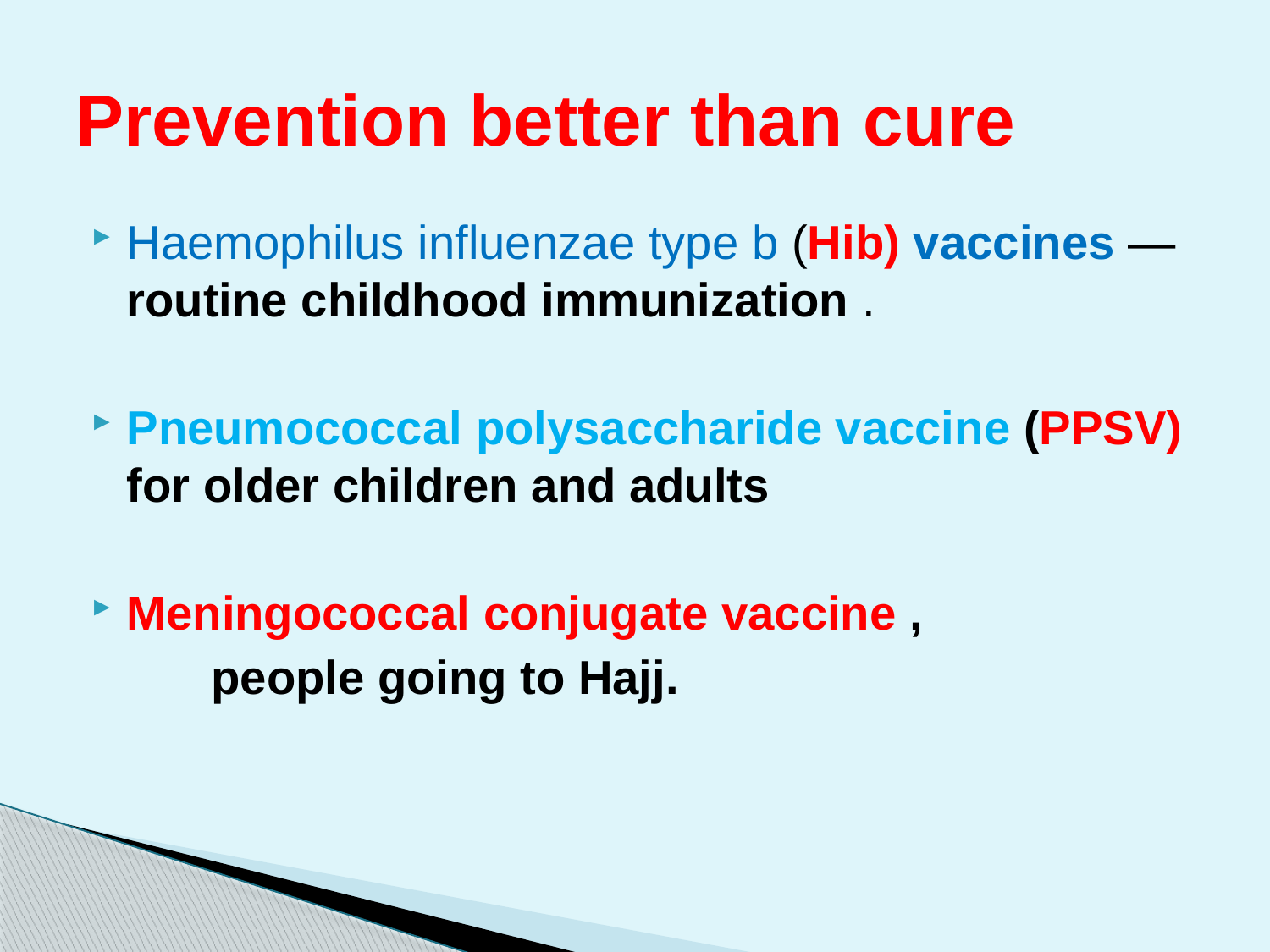

# Prevention better than cure
Haemophilus influenzae type b (Hib) vaccines —  routine childhood immunization .

Pneumococcal polysaccharide vaccine (PPSV) for older children and adults

Meningococcal conjugate vaccine ,
         people going to Hajj.